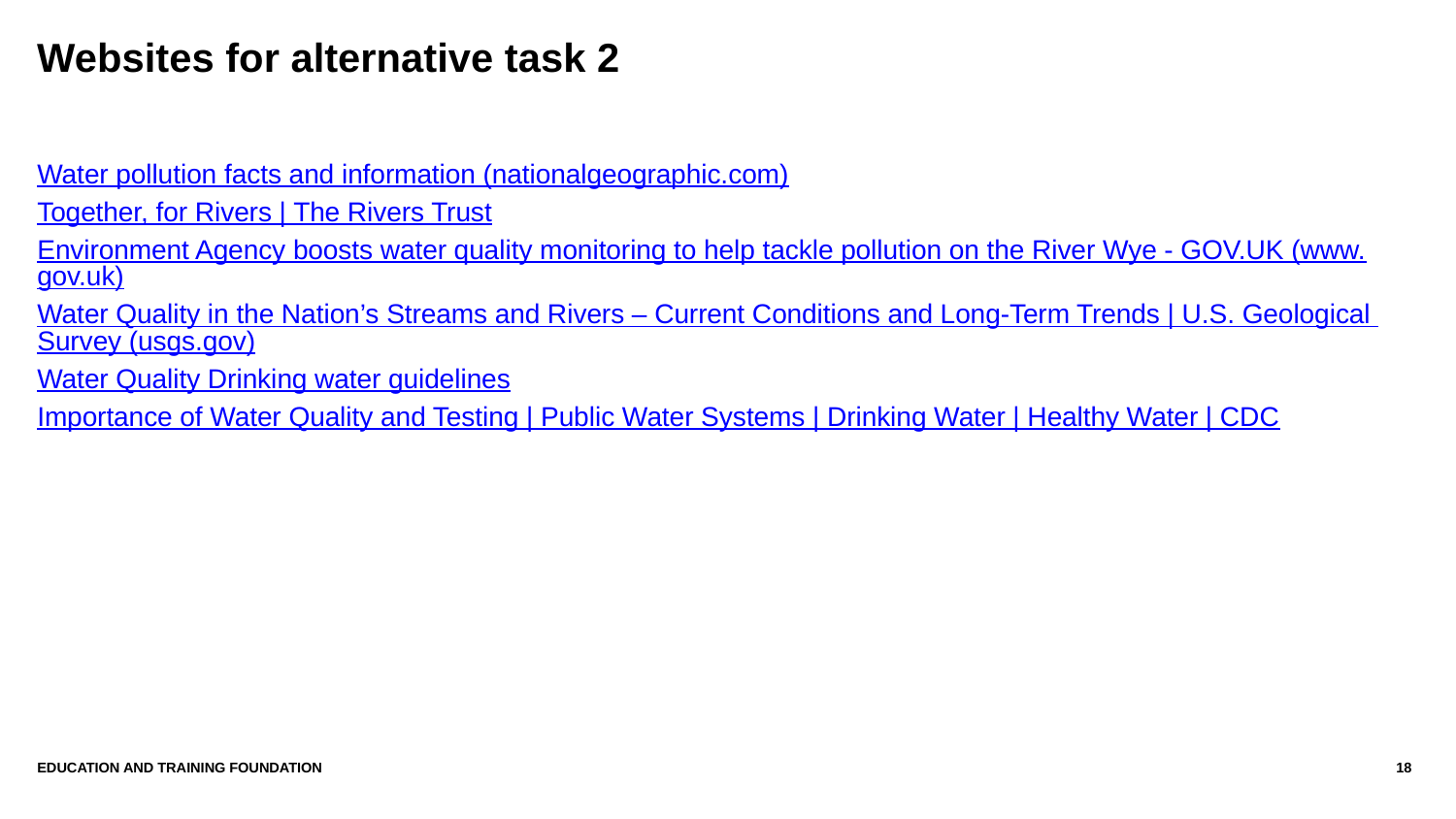

# Websites for alternative task 2
Water pollution facts and information (nationalgeographic.com)
Together, for Rivers | The Rivers Trust
Environment Agency boosts water quality monitoring to help tackle pollution on the River Wye - GOV.UK (www.gov.uk)
Water Quality in the Nation’s Streams and Rivers – Current Conditions and Long-Term Trends | U.S. Geological Survey (usgs.gov)
Water Quality Drinking water guidelines
Importance of Water Quality and Testing | Public Water Systems | Drinking Water | Healthy Water | CDC

Education AND Training Foundation
18